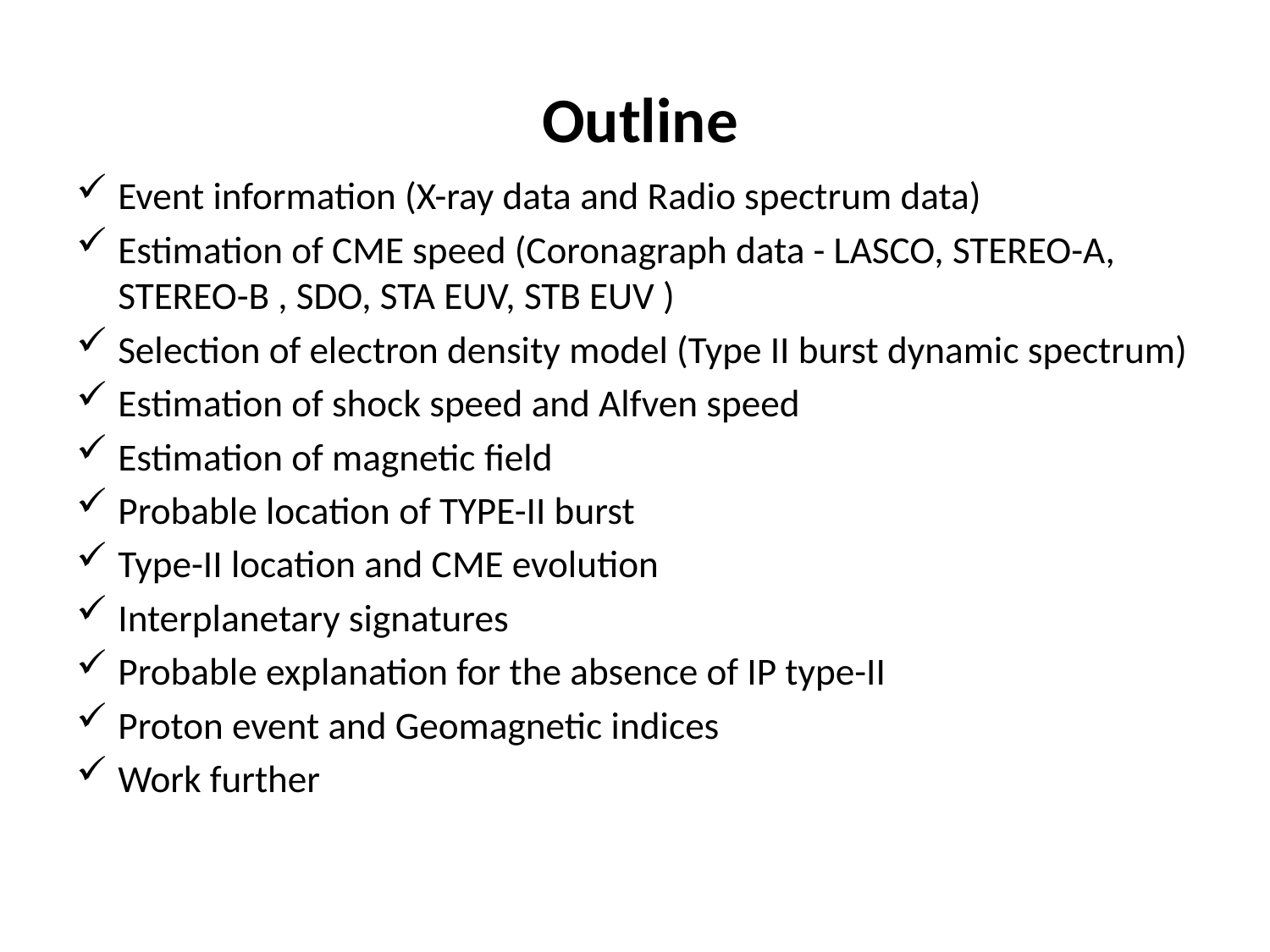

Outline

Event information (X-ray data and Radio spectrum data)
Estimation of CME speed (Coronagraph data - LASCO, STEREO-A, STEREO-B , SDO, STA EUV, STB EUV )
Selection of electron density model (Type II burst dynamic spectrum)
Estimation of shock speed and Alfven speed
Estimation of magnetic field
Probable location of TYPE-II burst
Type-II location and CME evolution
Interplanetary signatures
Probable explanation for the absence of IP type-II
Proton event and Geomagnetic indices
Work further